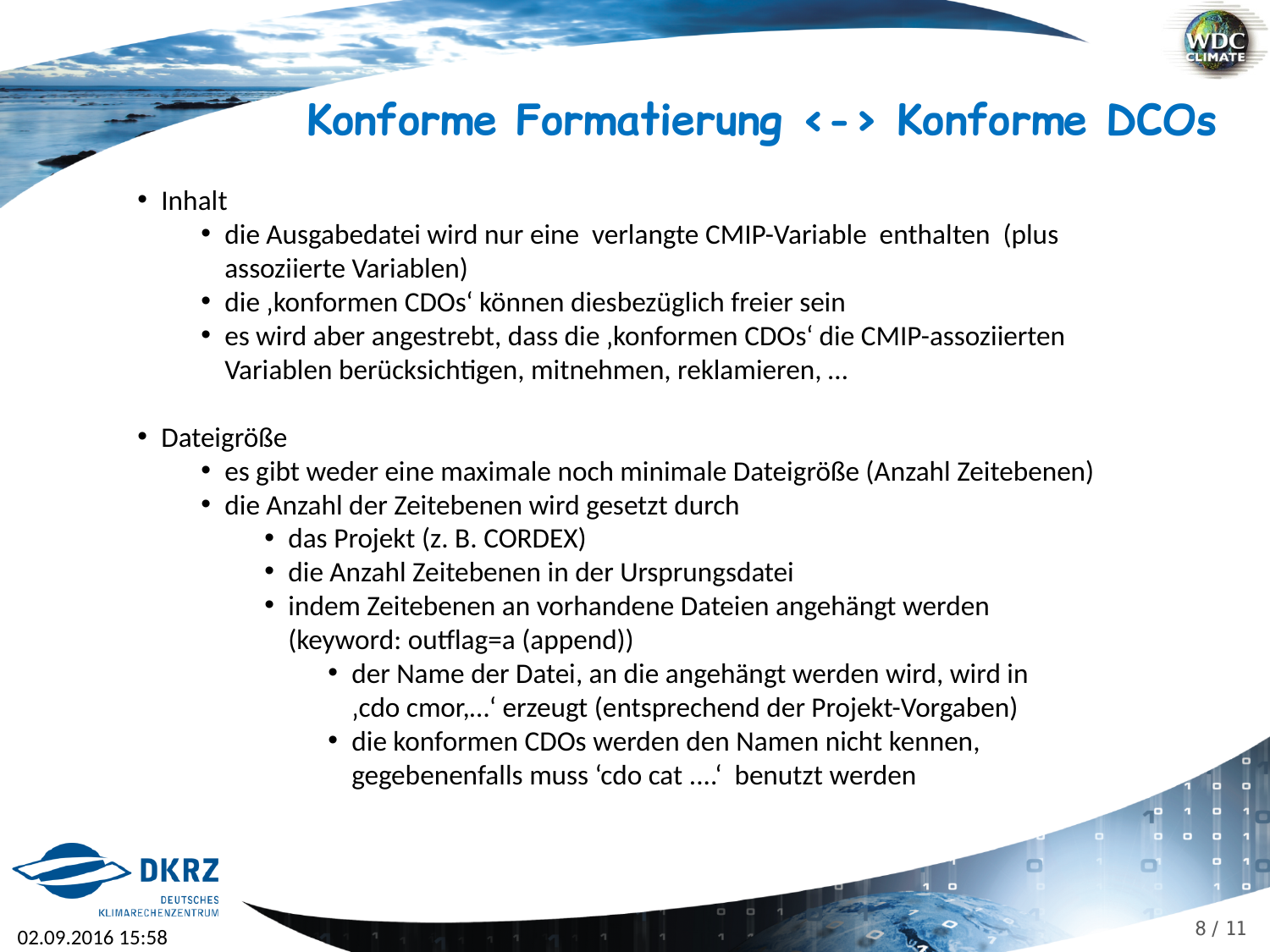

Konforme Formatierung <-> Konforme DCOs
Inhalt
die Ausgabedatei wird nur eine  verlangte CMIP-Variable  enthalten  (plus assoziierte Variablen)
die ‚konformen CDOs‘ können diesbezüglich freier sein
es wird aber angestrebt, dass die ‚konformen CDOs‘ die CMIP-assoziierten Variablen berücksichtigen, mitnehmen, reklamieren, …
Dateigröße
es gibt weder eine maximale noch minimale Dateigröße (Anzahl Zeitebenen)
die Anzahl der Zeitebenen wird gesetzt durch
das Projekt (z. B. CORDEX)
die Anzahl Zeitebenen in der Ursprungsdatei
indem Zeitebenen an vorhandene Dateien angehängt werden
(keyword: outflag=a (append))
der Name der Datei, an die angehängt werden wird, wird in
‚cdo cmor,…‘ erzeugt (entsprechend der Projekt-Vorgaben)
die konformen CDOs werden den Namen nicht kennen, gegebenenfalls muss ‘cdo cat ....‘  benutzt werden